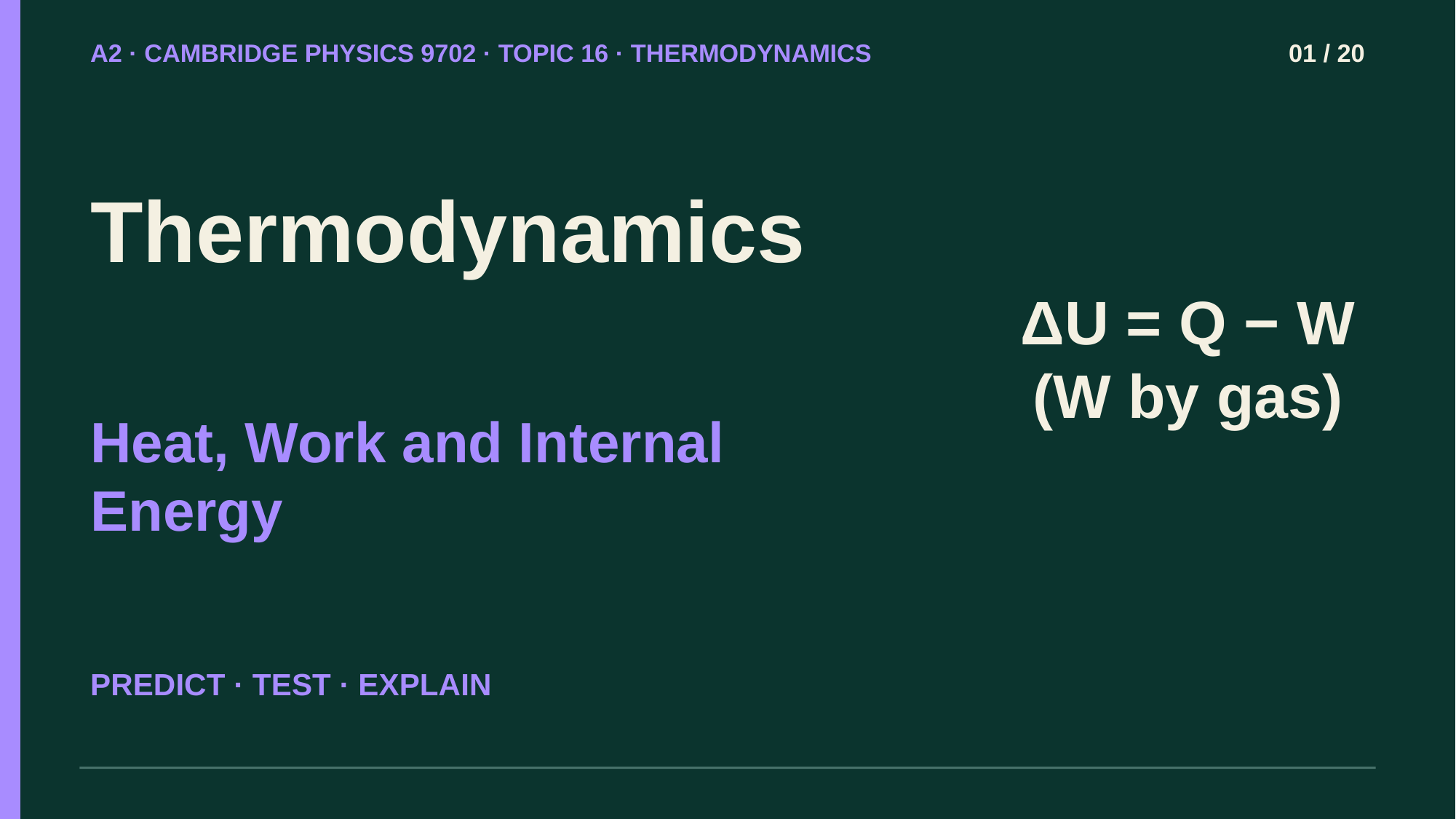

A2 · CAMBRIDGE PHYSICS 9702 · TOPIC 16 · THERMODYNAMICS
01 / 20
Thermodynamics
ΔU = Q − W (W by gas)
Heat, Work and Internal Energy
PREDICT · TEST · EXPLAIN